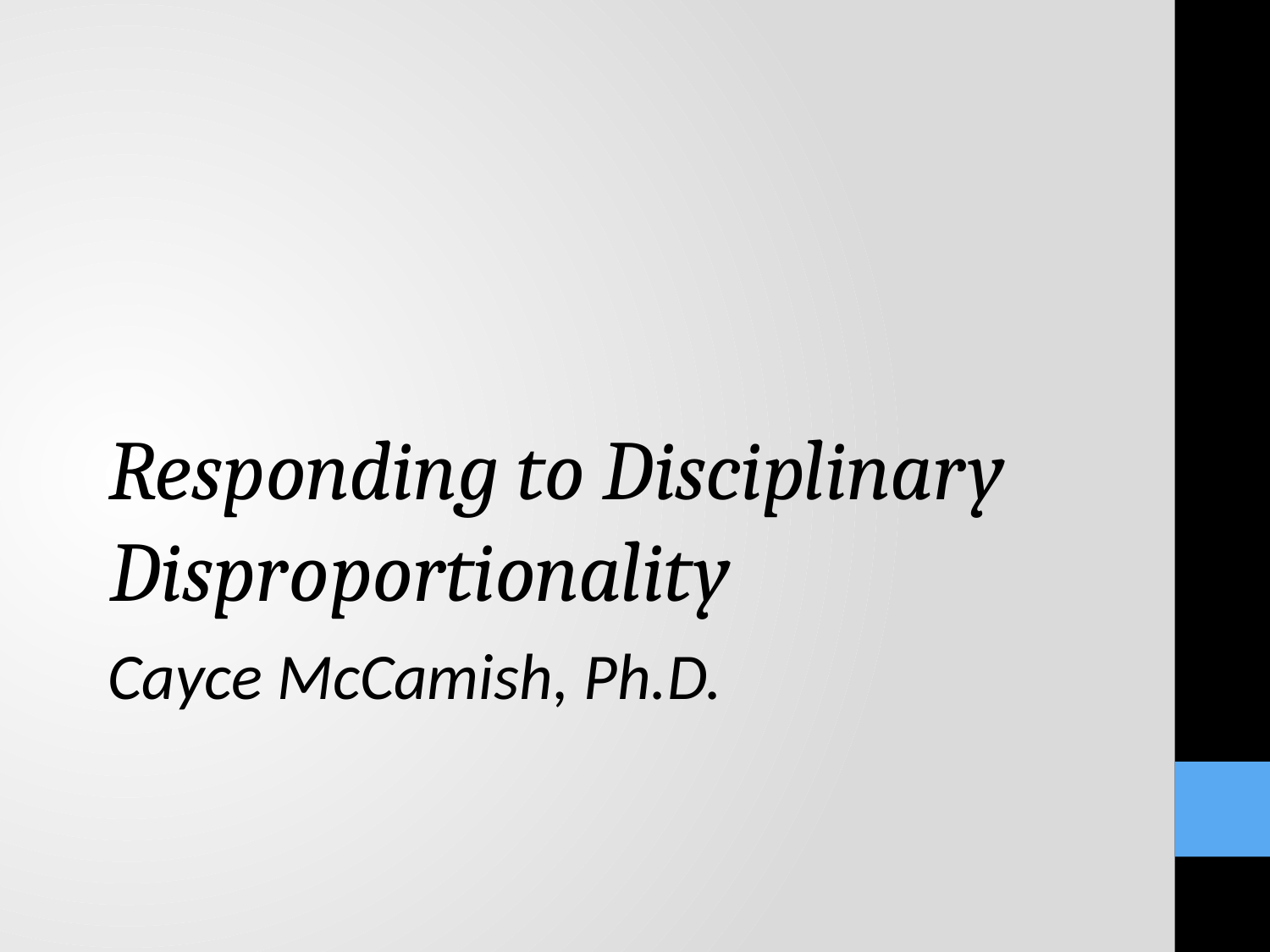

# Responding to Disciplinary Disproportionality
Cayce McCamish, Ph.D.